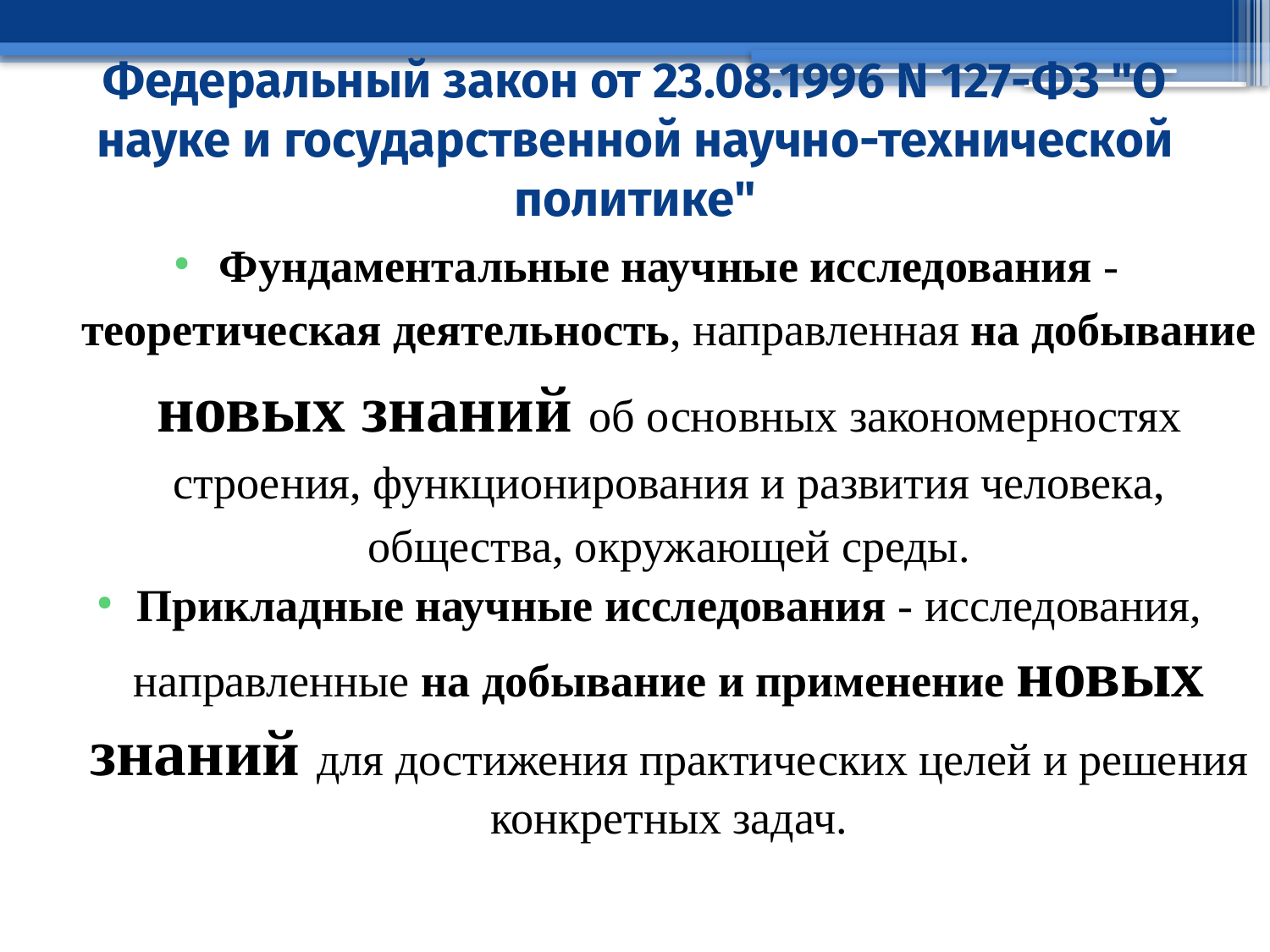

# Федеральный закон от 23.08.1996 N 127-ФЗ "О науке и государственной научно-технической политике"
Фундаментальные научные исследования - теоретическая деятельность, направленная на добывание новых знаний об основных закономерностях строения, функционирования и развития человека, общества, окружающей среды.
Прикладные научные исследования - исследования, направленные на добывание и применение новых знаний для достижения практических целей и решения конкретных задач.